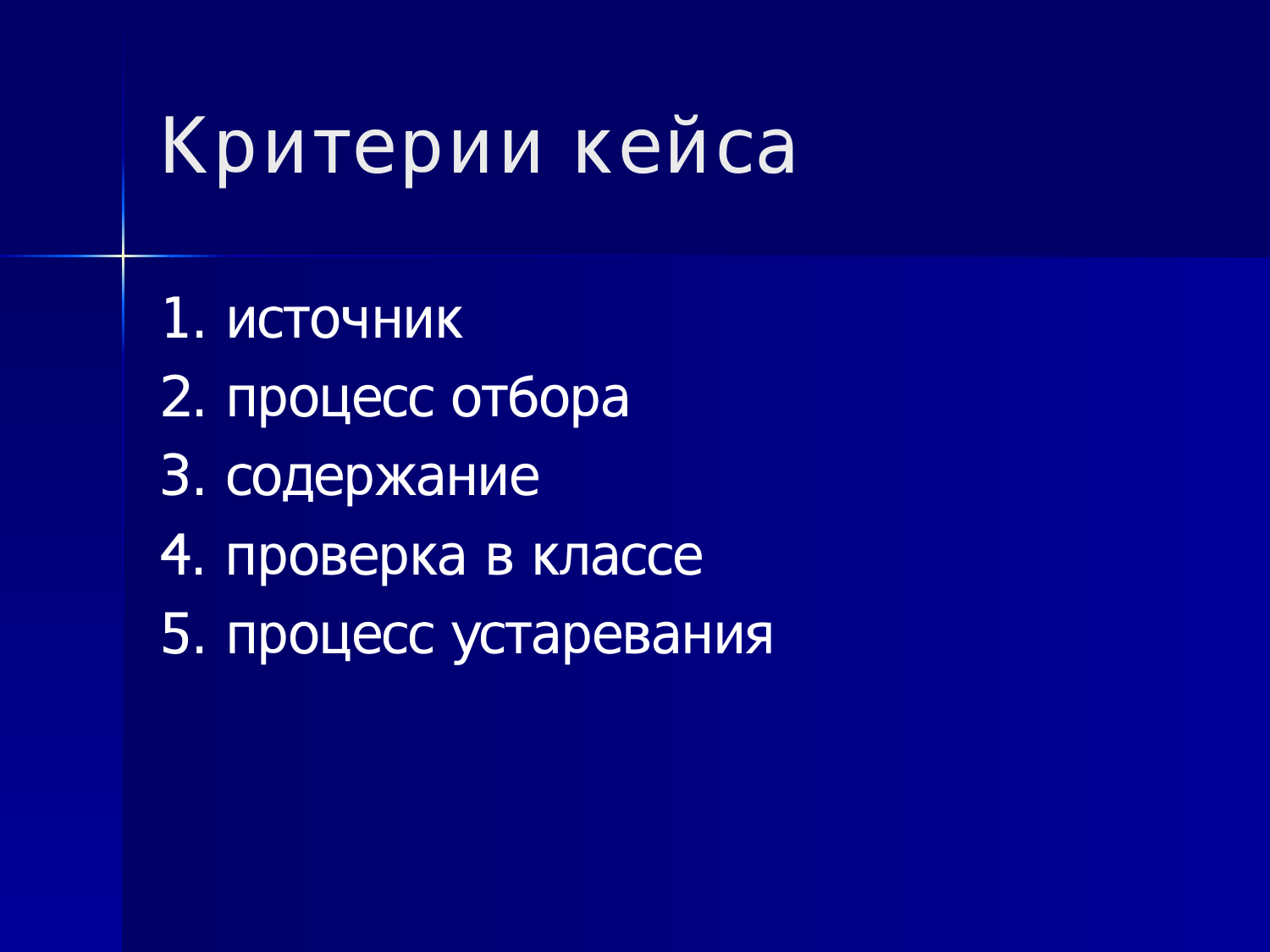

# Критерии кейса
1. источник
2. процесс отбора
3. содержание
4. проверка в классе
5. процесс устаревания